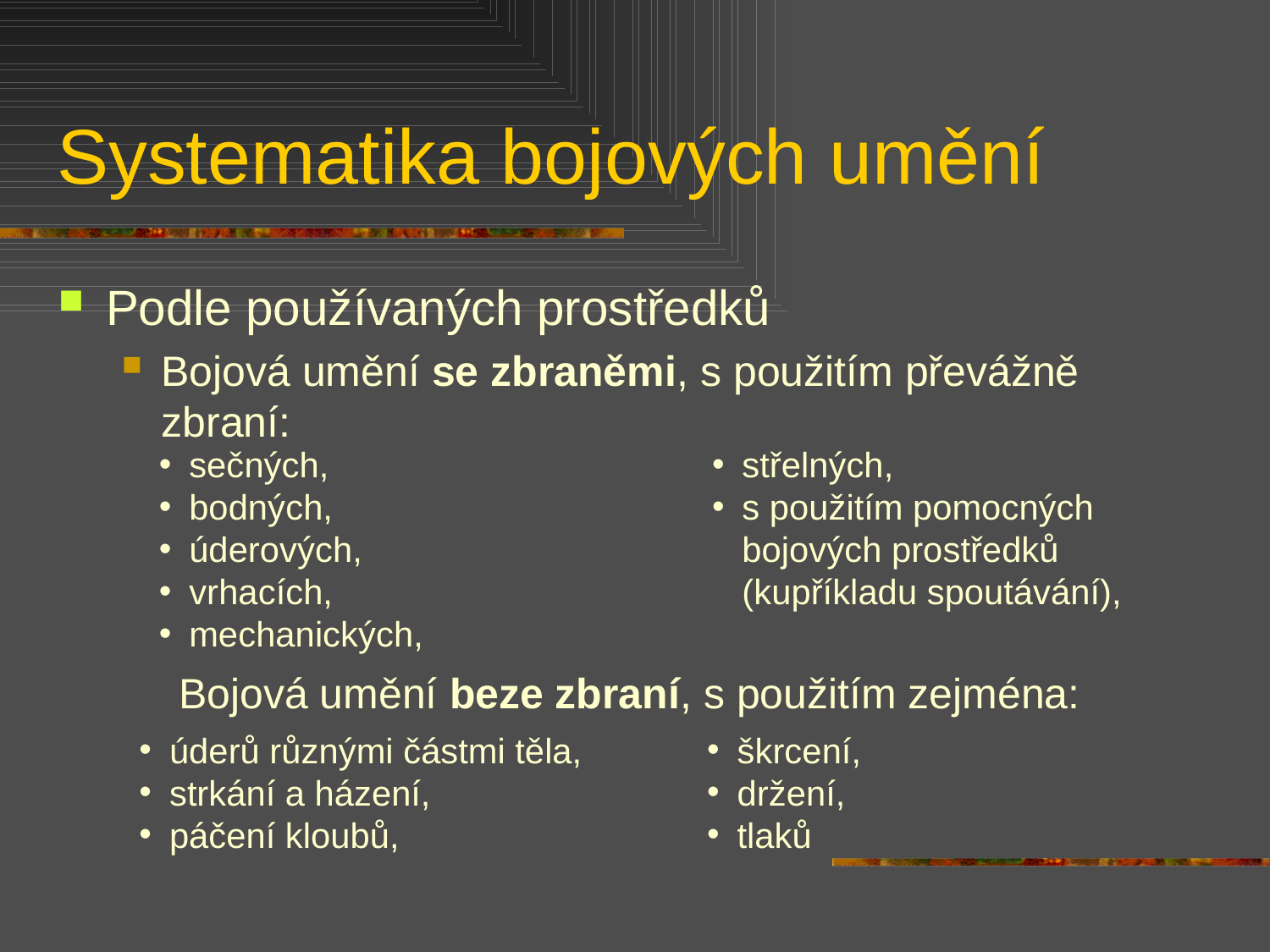

# Systematika bojových umění
Podle používaných prostředků
Bojová umění se zbraněmi, s použitím převážně zbraní:
sečných,
bodných,
úderových,
vrhacích,
mechanických,
střelných,
s použitím pomocných bojových prostředků (kupříkladu spoutávání),
	Bojová umění beze zbraní, s použitím zejména:
úderů různými částmi těla,
strkání a házení,
páčení kloubů,
škrcení,
držení,
tlaků